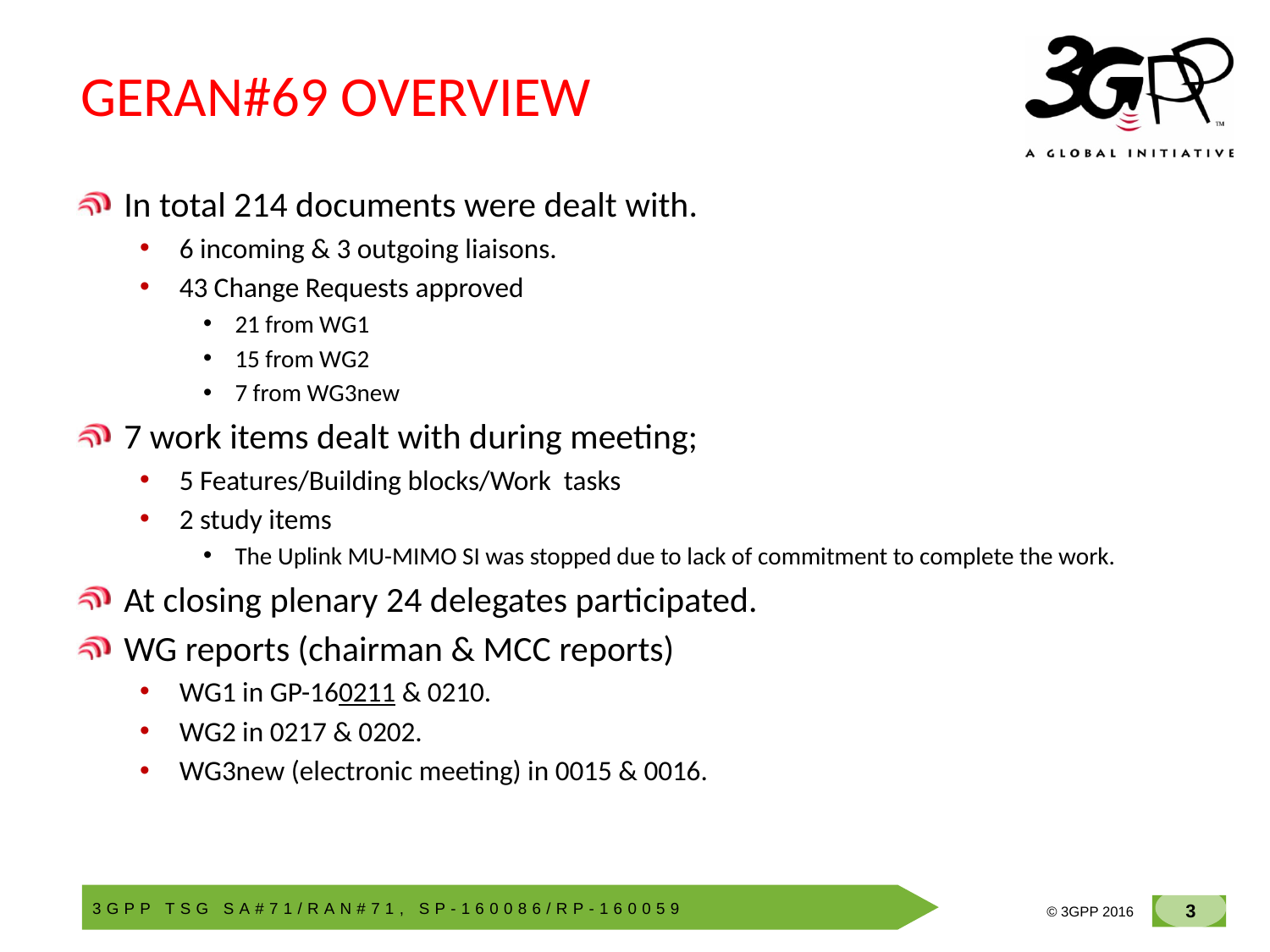

# GERAN#69 OVERVIEW
In total 214 documents were dealt with.
6 incoming & 3 outgoing liaisons.
43 Change Requests approved
21 from WG1
15 from WG2
7 from WG3new
7 work items dealt with during meeting;
5 Features/Building blocks/Work  tasks
2 study items
The Uplink MU-MIMO SI was stopped due to lack of commitment to complete the work.
At closing plenary 24 delegates participated.
WG reports (chairman & MCC reports)
WG1 in GP-160211 & 0210.
WG2 in 0217 & 0202.
WG3new (electronic meeting) in 0015 & 0016.